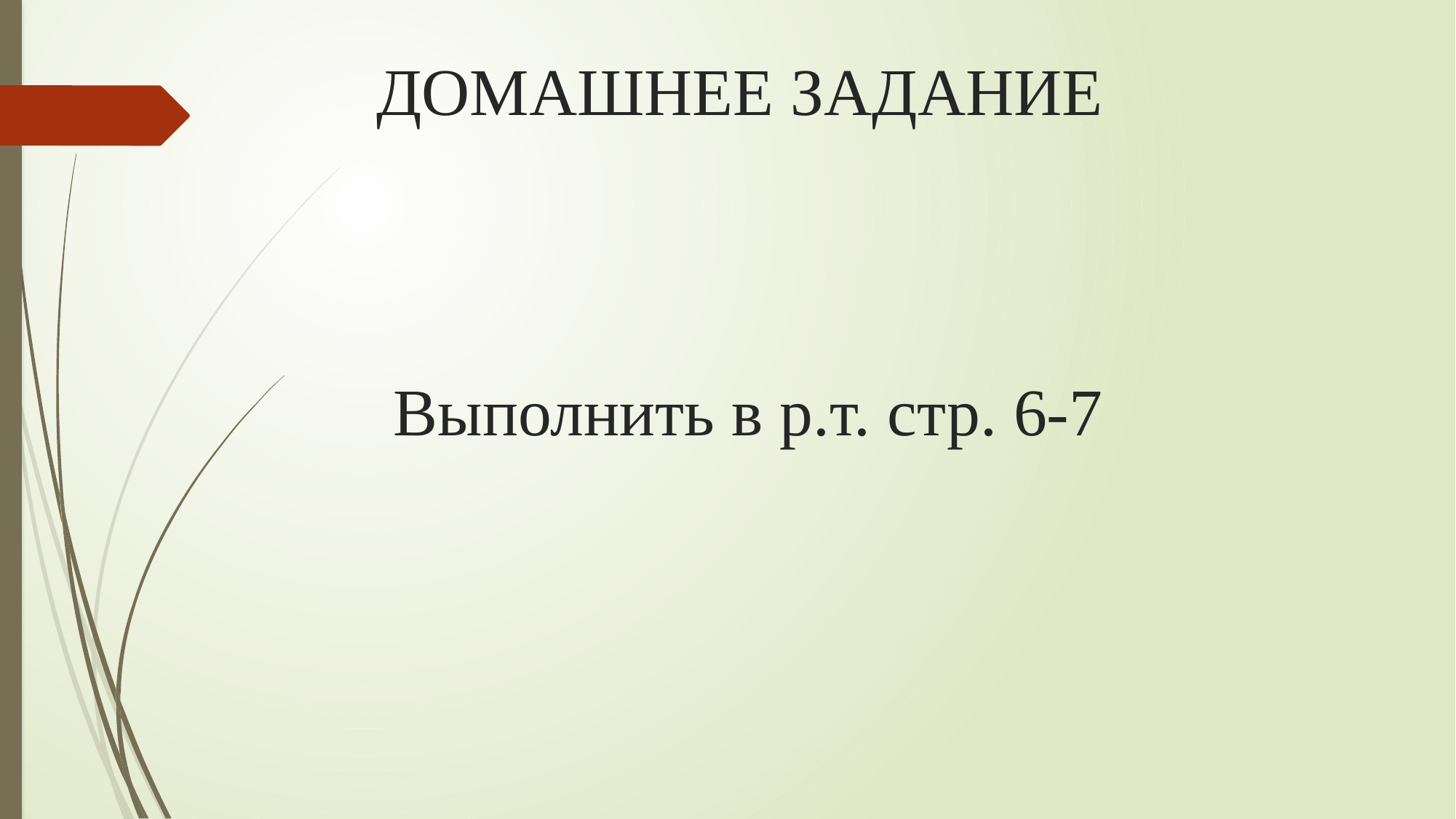

# ДОМАШНЕЕ ЗАДАНИЕ Выполнить в р.т. стр. 6-7